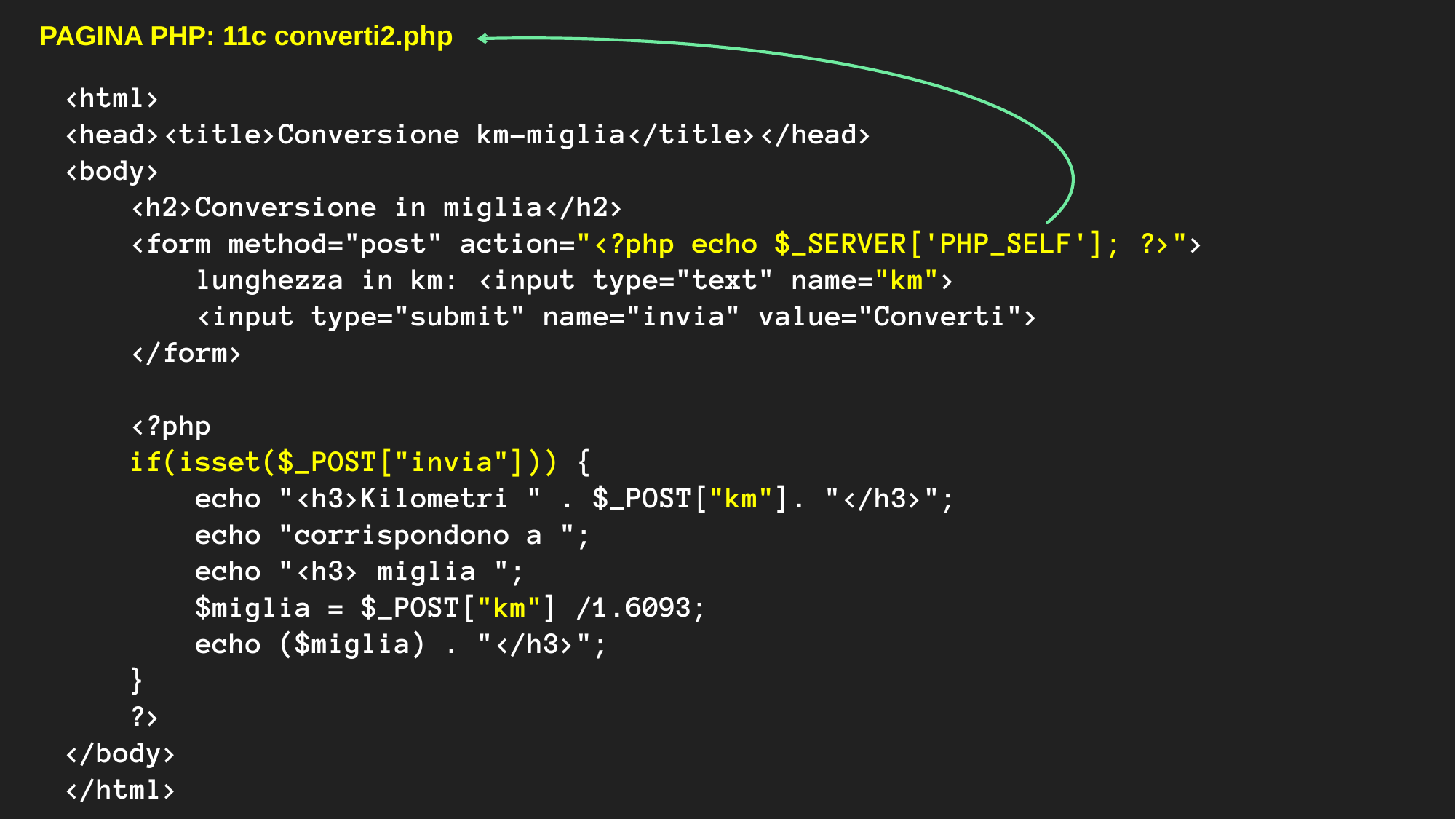

PAGINA PHP: 11c converti2.php

<html>
<head><title>Conversione km-miglia</title></head>
<body>
    <h2>Conversione in miglia</h2>
    <form method="post" action="<?php echo $_SERVER['PHP_SELF']; ?>">
        lunghezza in km: <input type="text" name="km">
        <input type="submit" name="invia" value="Converti">
    </form>

    <?php
    if(isset($_POST["invia"])) {
        echo "<h3>Kilometri " . $_POST["km"]. "</h3>";
        echo "corrispondono a ";
        echo "<h3> miglia ";
        $miglia = $_POST["km"] /1.6093;
        echo ($miglia) . "</h3>";
    }
    ?>
</body>
</html>